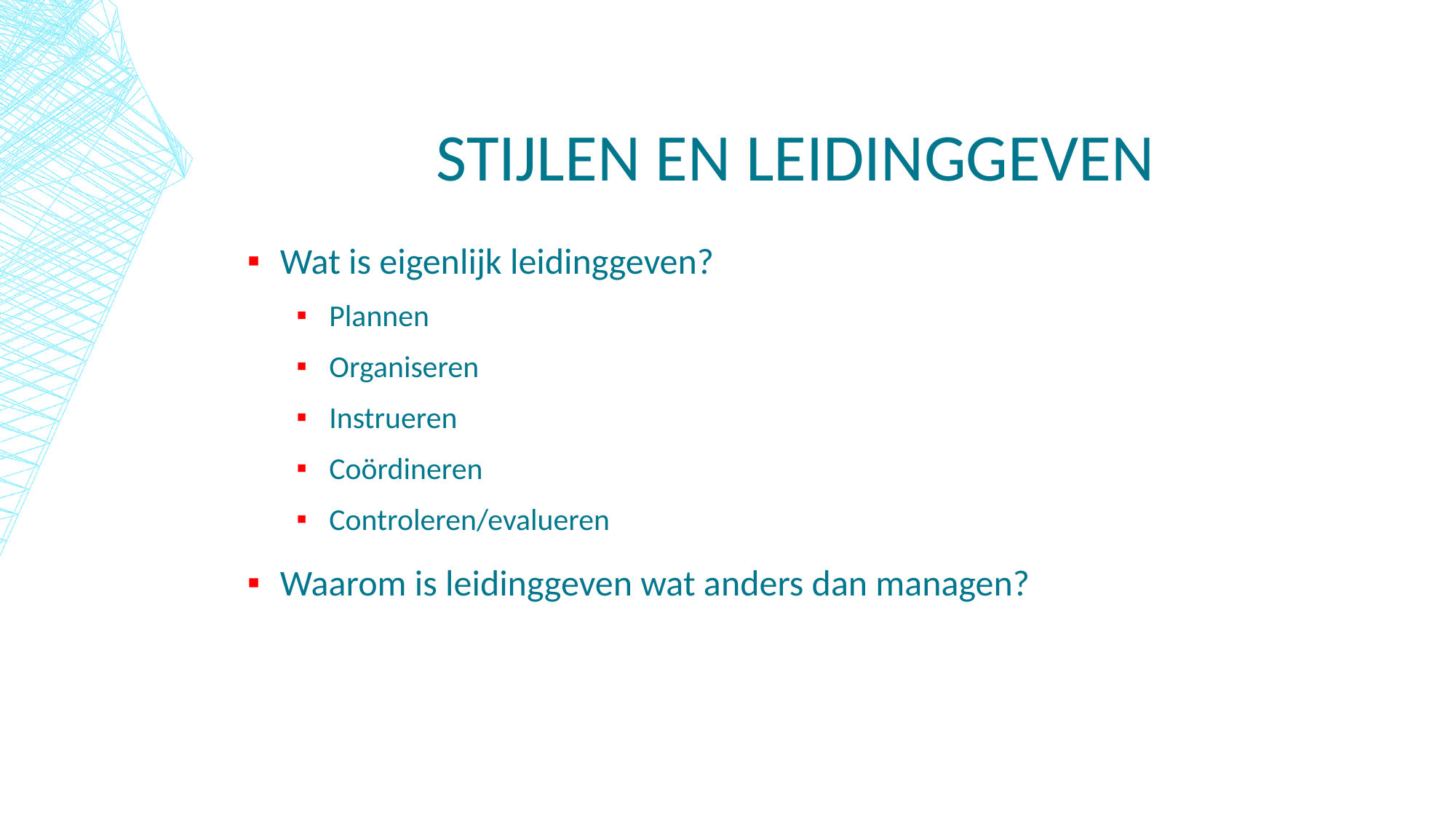

# stijlen en leidinggeven
Wat is eigenlijk leidinggeven?
Plannen
Organiseren
Instrueren
Coördineren
Controleren/evalueren
Waarom is leidinggeven wat anders dan managen?